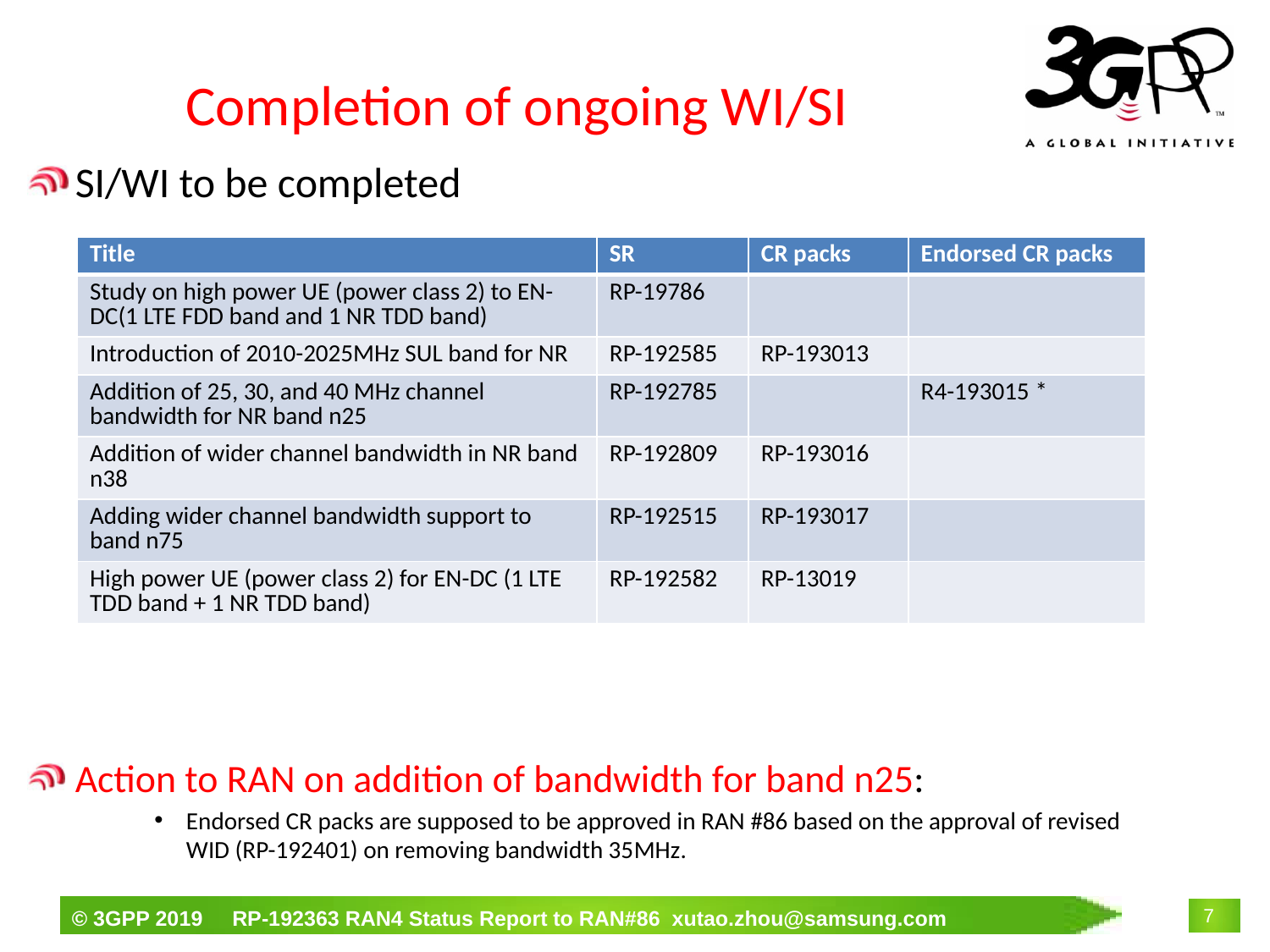

# Completion of ongoing WI/SI
SI/WI to be completed

Action to RAN on addition of bandwidth for band n25:
Endorsed CR packs are supposed to be approved in RAN #86 based on the approval of revised WID (RP-192401) on removing bandwidth 35MHz.

| Title | SR | CR packs | Endorsed CR packs |
| --- | --- | --- | --- |
| Study on high power UE (power class 2) to EN-DC(1 LTE FDD band and 1 NR TDD band) | RP-19786 |  |  |
| Introduction of 2010-2025MHz SUL band for NR | RP-192585 | RP-193013 |  |
| Addition of 25, 30, and 40 MHz channel bandwidth for NR band n25 | RP-192785 |  | R4-193015 \* |
| Addition of wider channel bandwidth in NR band n38 | RP-192809 | RP-193016 |  |
| Adding wider channel bandwidth support to band n75 | RP-192515 | RP-193017 |  |
| High power UE (power class 2) for EN-DC (1 LTE TDD band + 1 NR TDD band) | RP-192582 | RP-13019 |  |